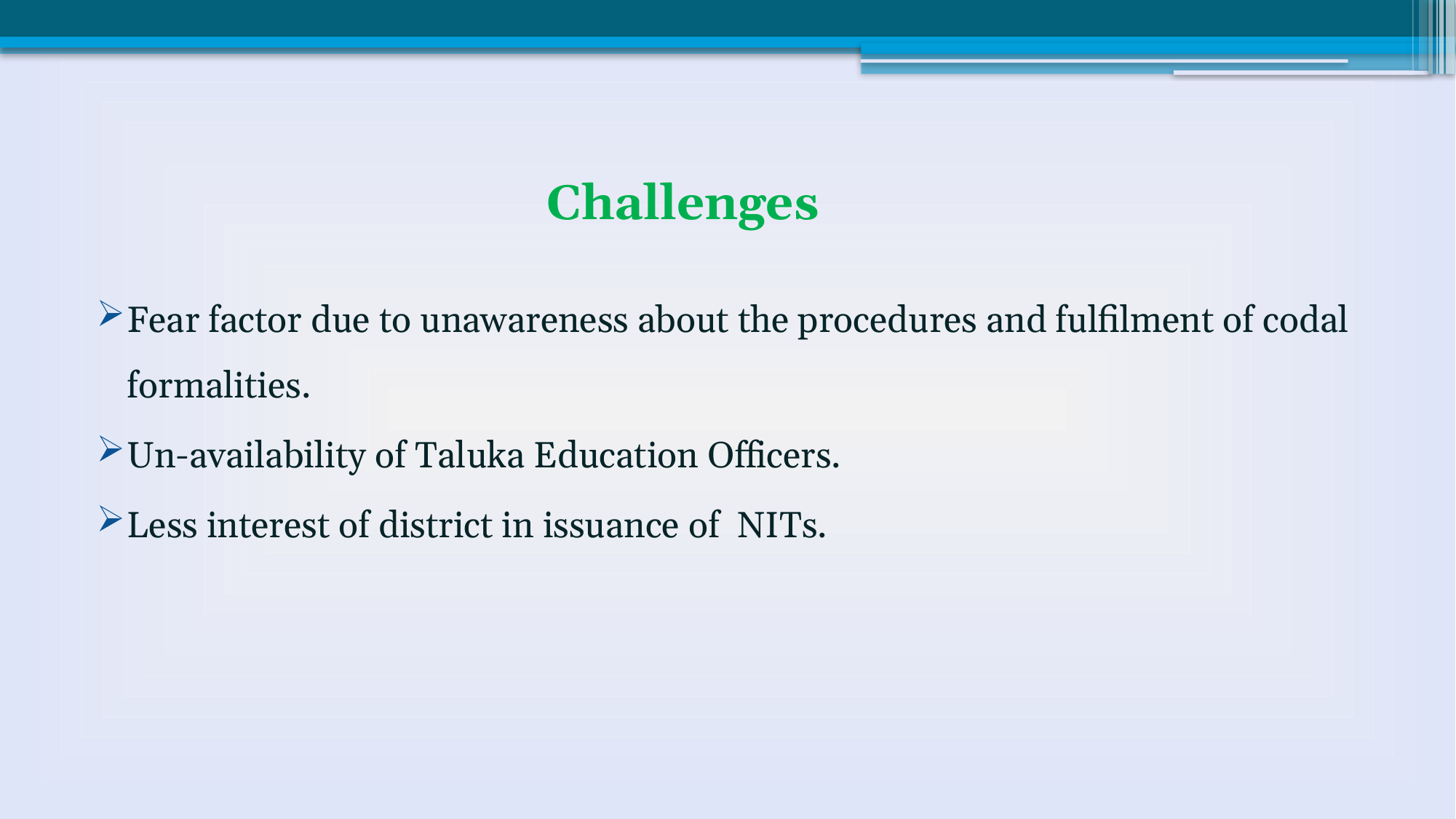

# Challenges
Fear factor due to unawareness about the procedures and fulfilment of codal formalities.
Un-availability of Taluka Education Officers.
Less interest of district in issuance of  NITs.